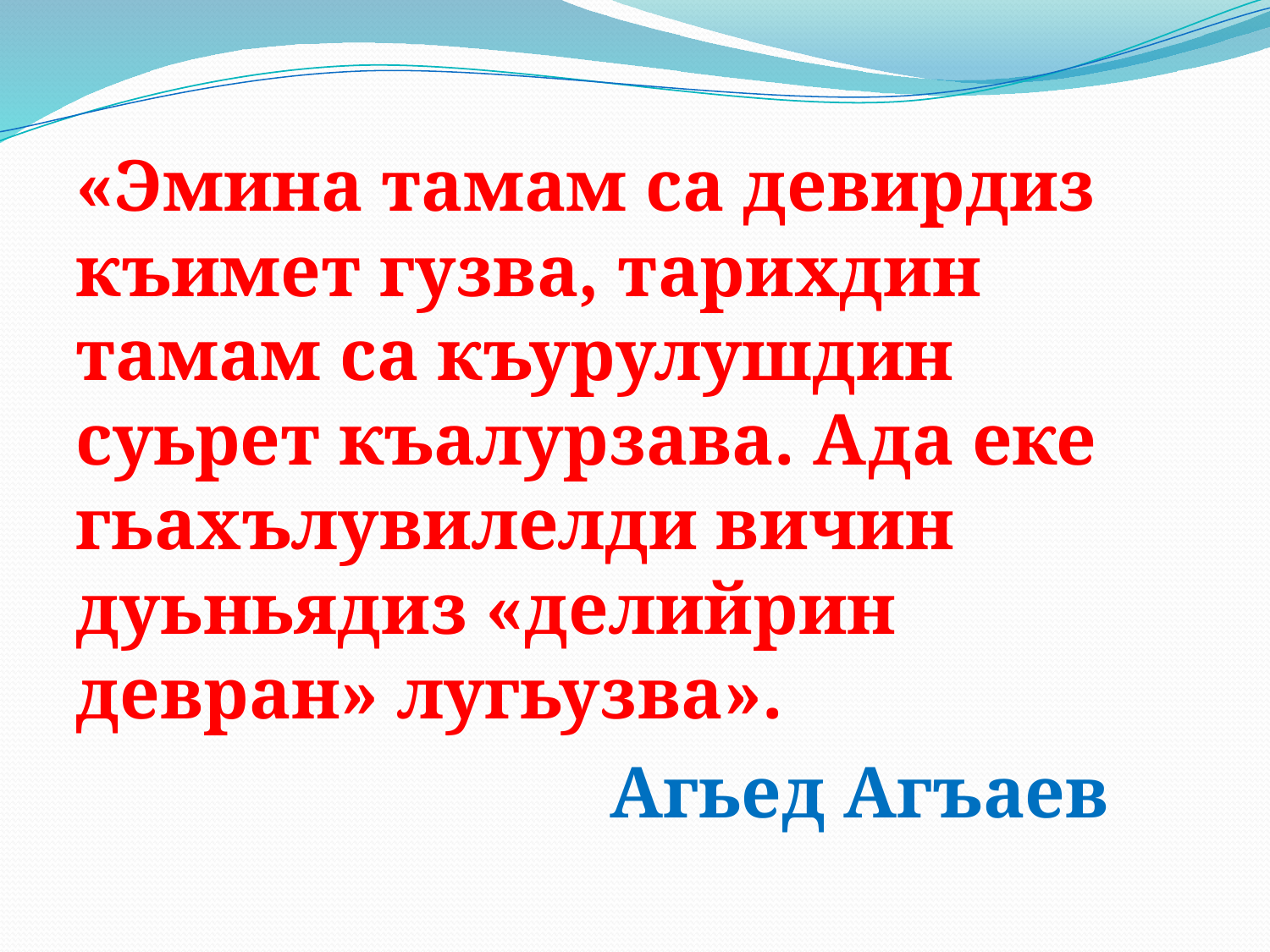

«Эмина тамам са девирдиз къимет гузва, тарихдин тамам са къурулушдин суьрет къалурзава. Ада еке гьахълувилелди вичин дуьньядиз «делийрин девран» лугьузва».
                             Агьед Агъаев